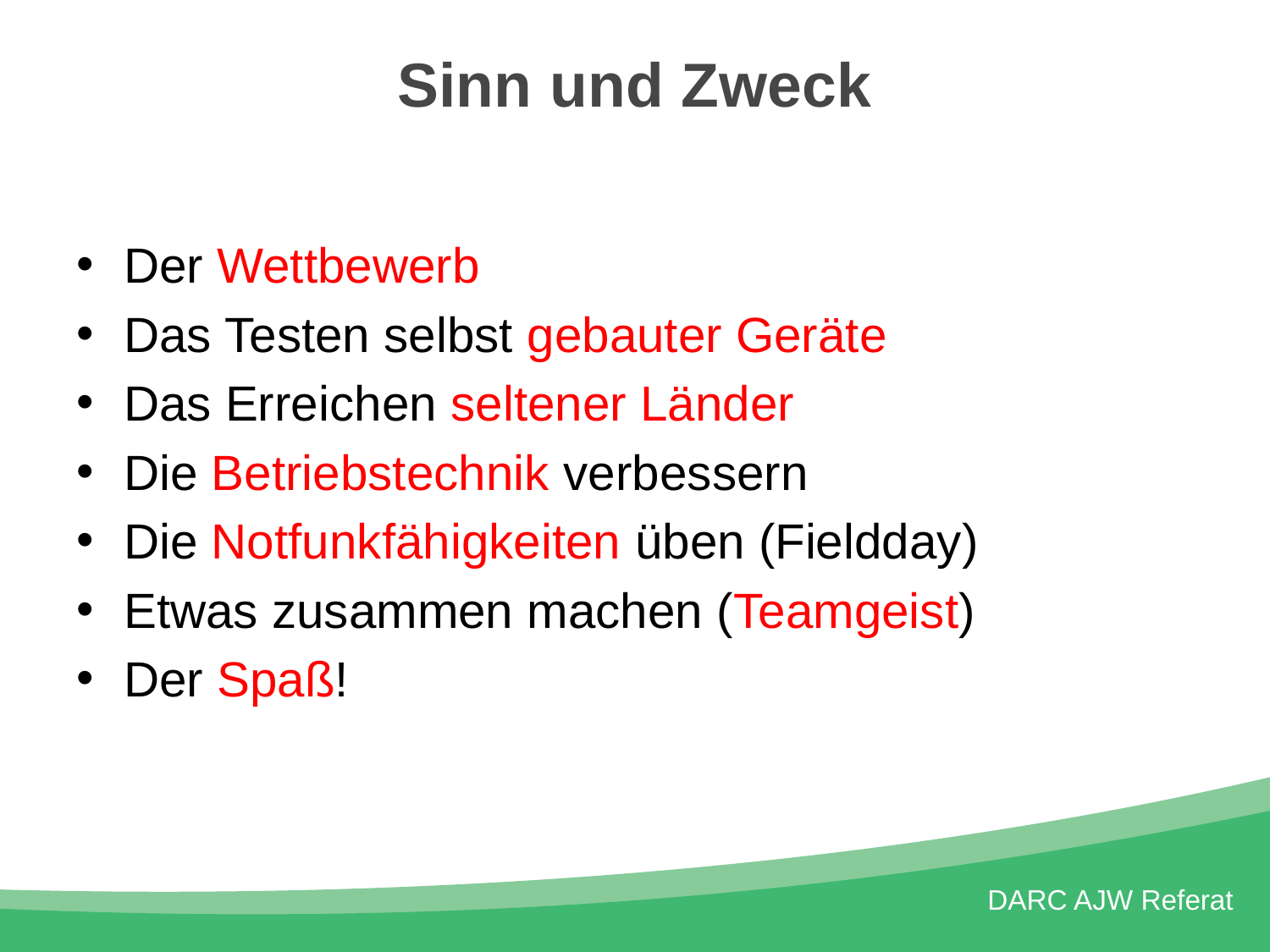

# Sinn und Zweck

Der Wettbewerb
Das Testen selbst gebauter Geräte
Das Erreichen seltener Länder
Die Betriebstechnik verbessern
Die Notfunkfähigkeiten üben (Fieldday)
Etwas zusammen machen (Teamgeist)
Der Spaß!